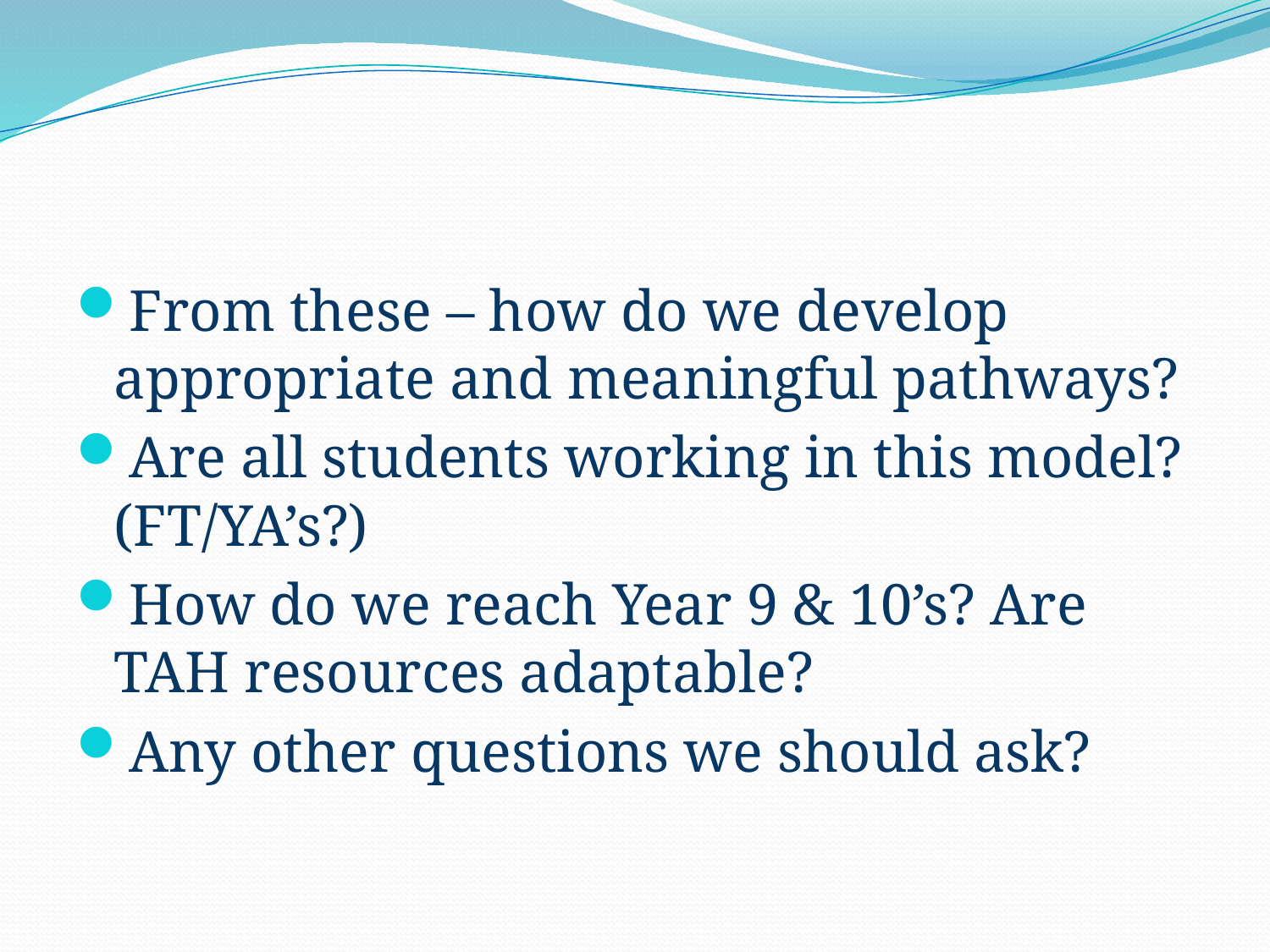

From these – how do we develop appropriate and meaningful pathways?
Are all students working in this model? (FT/YA’s?)
How do we reach Year 9 & 10’s? Are TAH resources adaptable?
Any other questions we should ask?